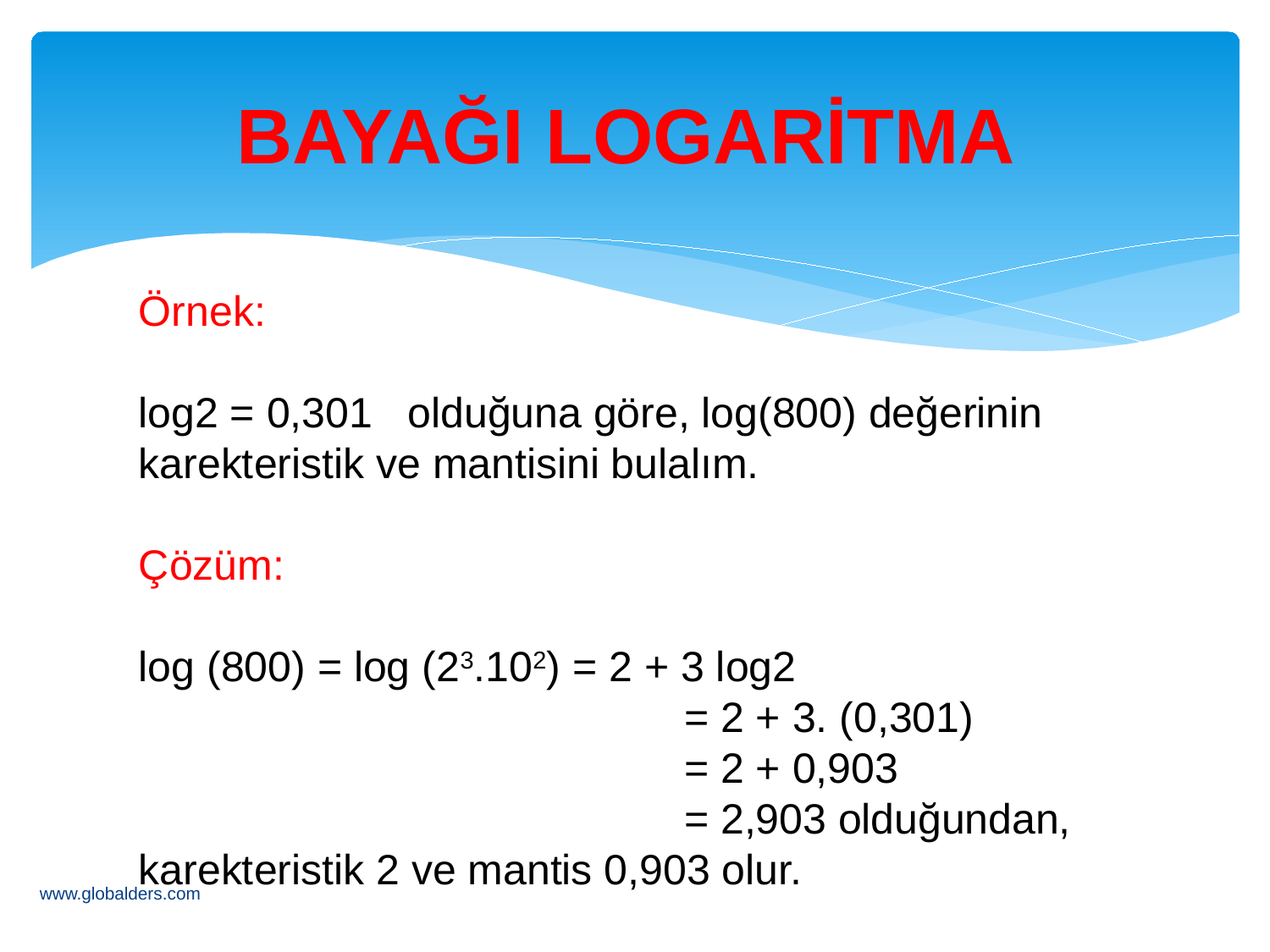

# BAYAĞI LOGARİTMA
Örnek:

log2 = 0,301   olduğuna göre, log(800) değerinin karekteristik ve mantisini bulalım.

Çözüm:

log (800) = log (23.102) = 2 + 3 log2
                                              = 2 + 3. (0,301)
                                              = 2 + 0,903
                                              = 2,903 olduğundan,
karekteristik 2 ve mantis 0,903 olur.
www.globalders.com